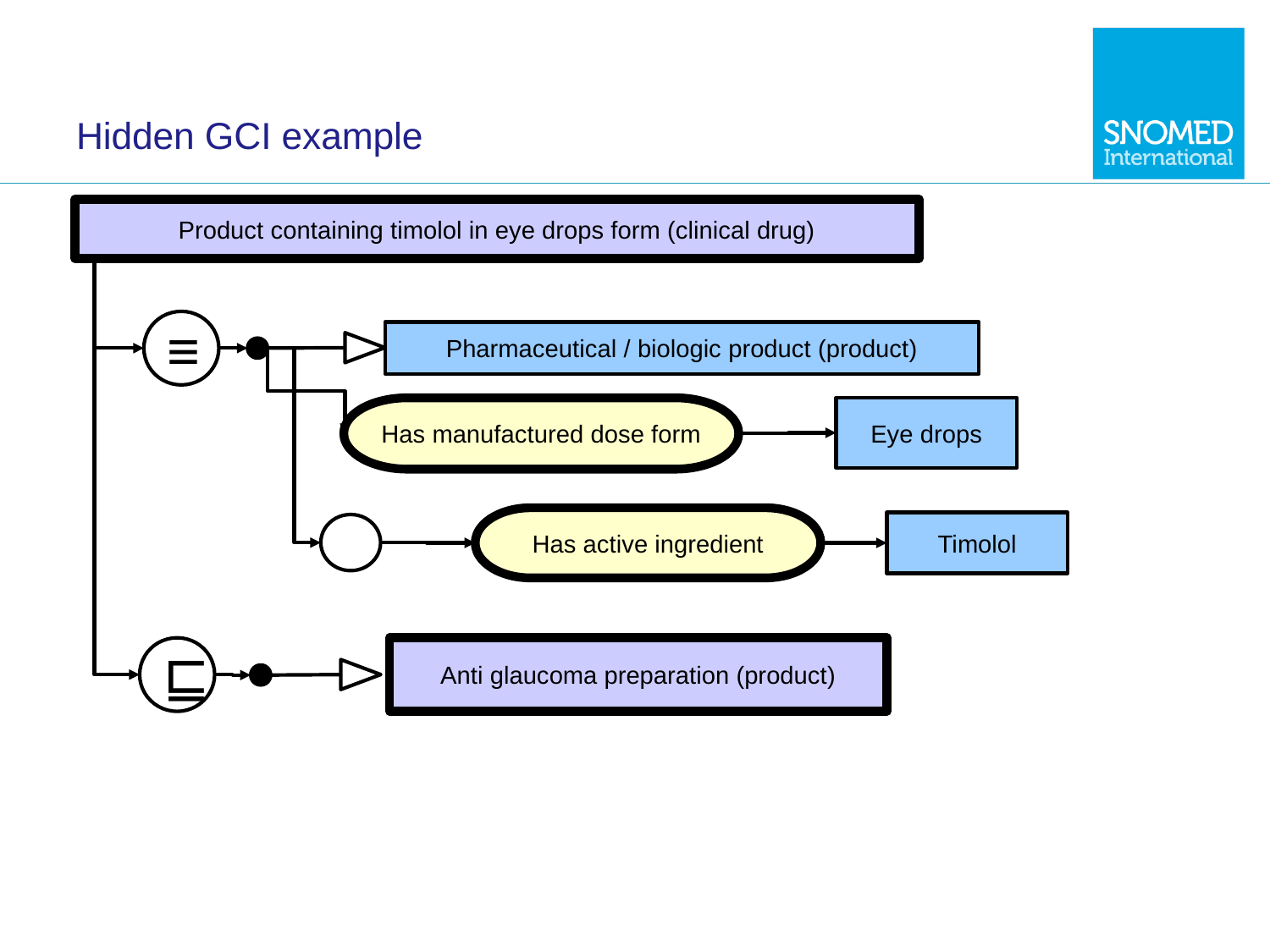

# Hidden GCI example
Product containing timolol in eye drops form (clinical drug)
≡
Pharmaceutical / biologic product (product)

Has manufactured dose form
Eye drops
Has active ingredient
Timolol

Anti glaucoma preparation (product)
⊑